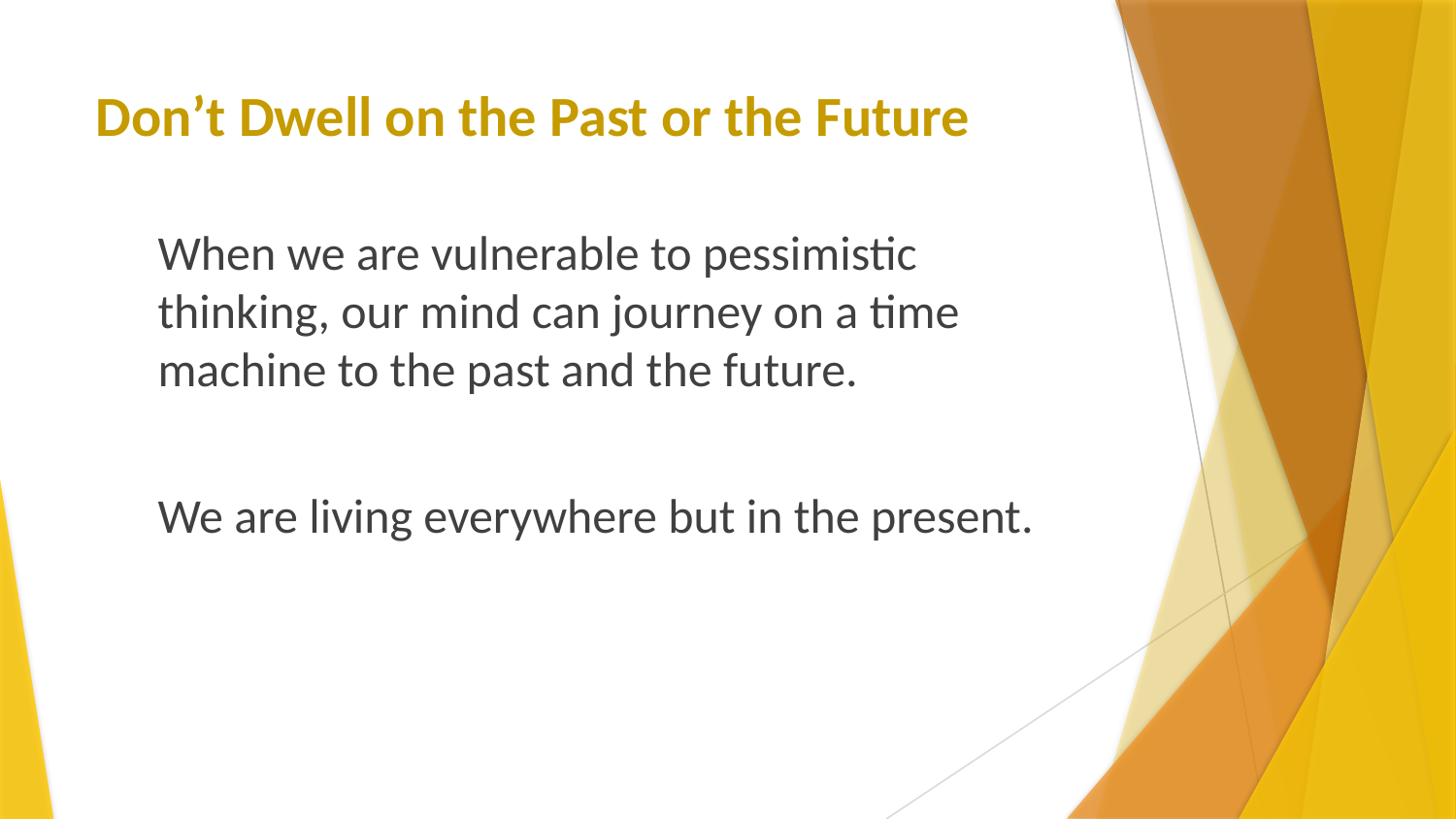

# Don’t Dwell on the Past or the Future
When we are vulnerable to pessimistic thinking, our mind can journey on a time machine to the past and the future.

We are living everywhere but in the present.